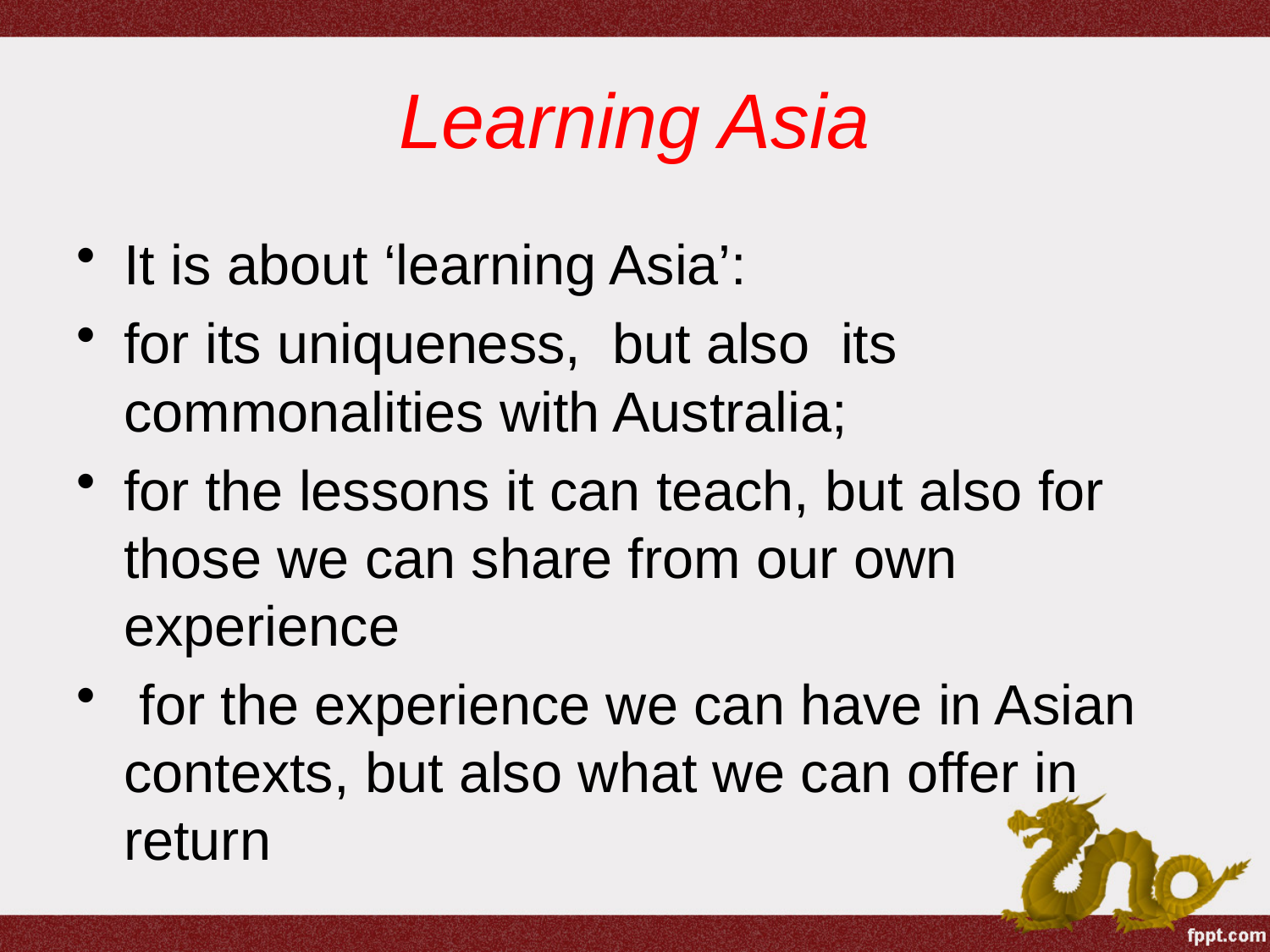

# Learning Asia
It is about ‘learning Asia’:
for its uniqueness,  but also  its commonalities with Australia;
for the lessons it can teach, but also for  those we can share from our own experience
 for the experience we can have in Asian contexts, but also what we can offer in return